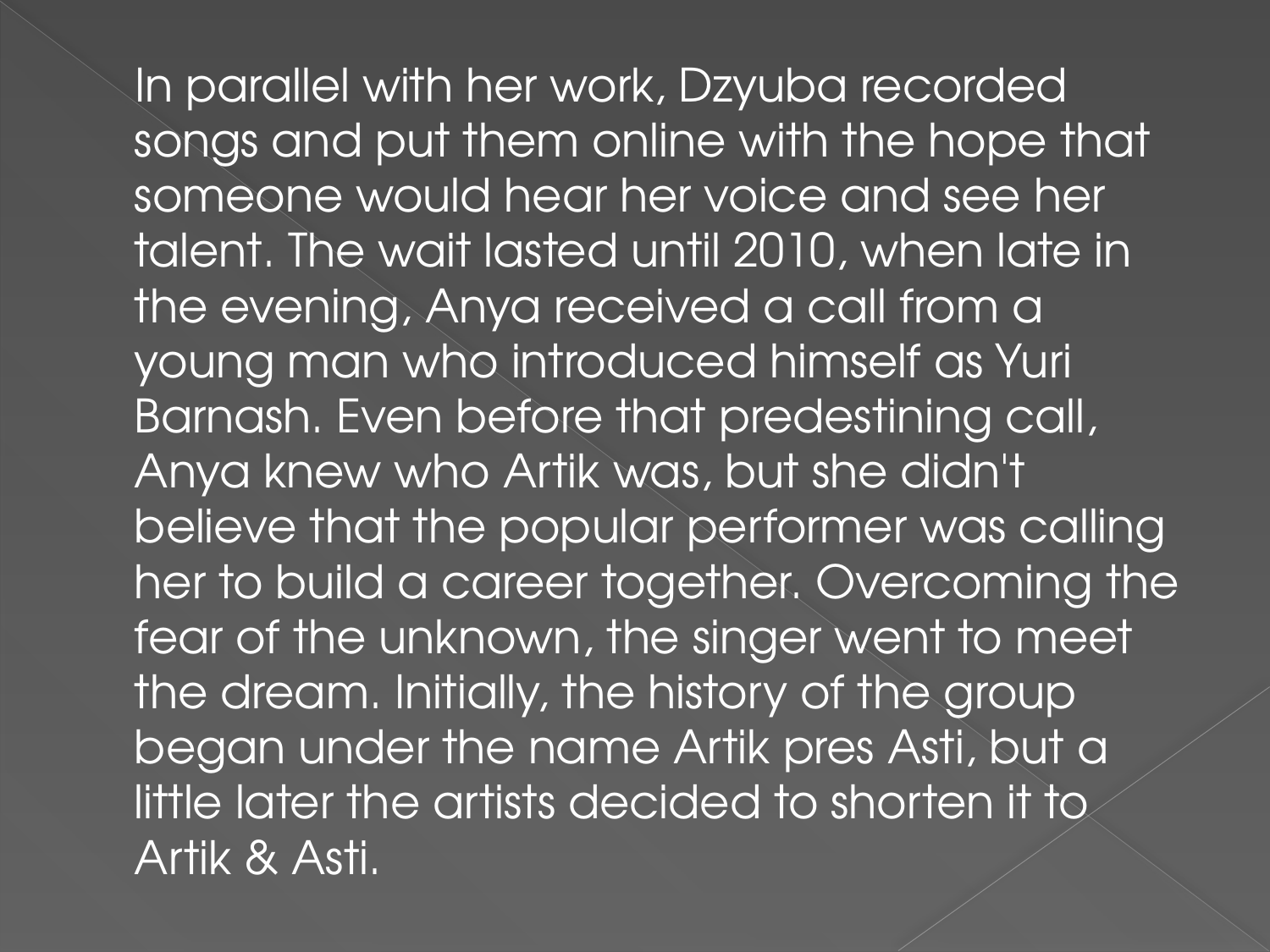

In parallel with her work, Dzyuba recorded songs and put them online with the hope that someone would hear her voice and see her talent. The wait lasted until 2010, when late in the evening, Anya received a call from a young man who introduced himself as Yuri Barnash. Even before that predestining call, Anya knew who Artik was, but she didn't believe that the popular performer was calling her to build a career together. Overcoming the fear of the unknown, the singer went to meet the dream. Initially, the history of the group began under the name Artik pres Asti, but a little later the artists decided to shorten it to Artik & Asti.